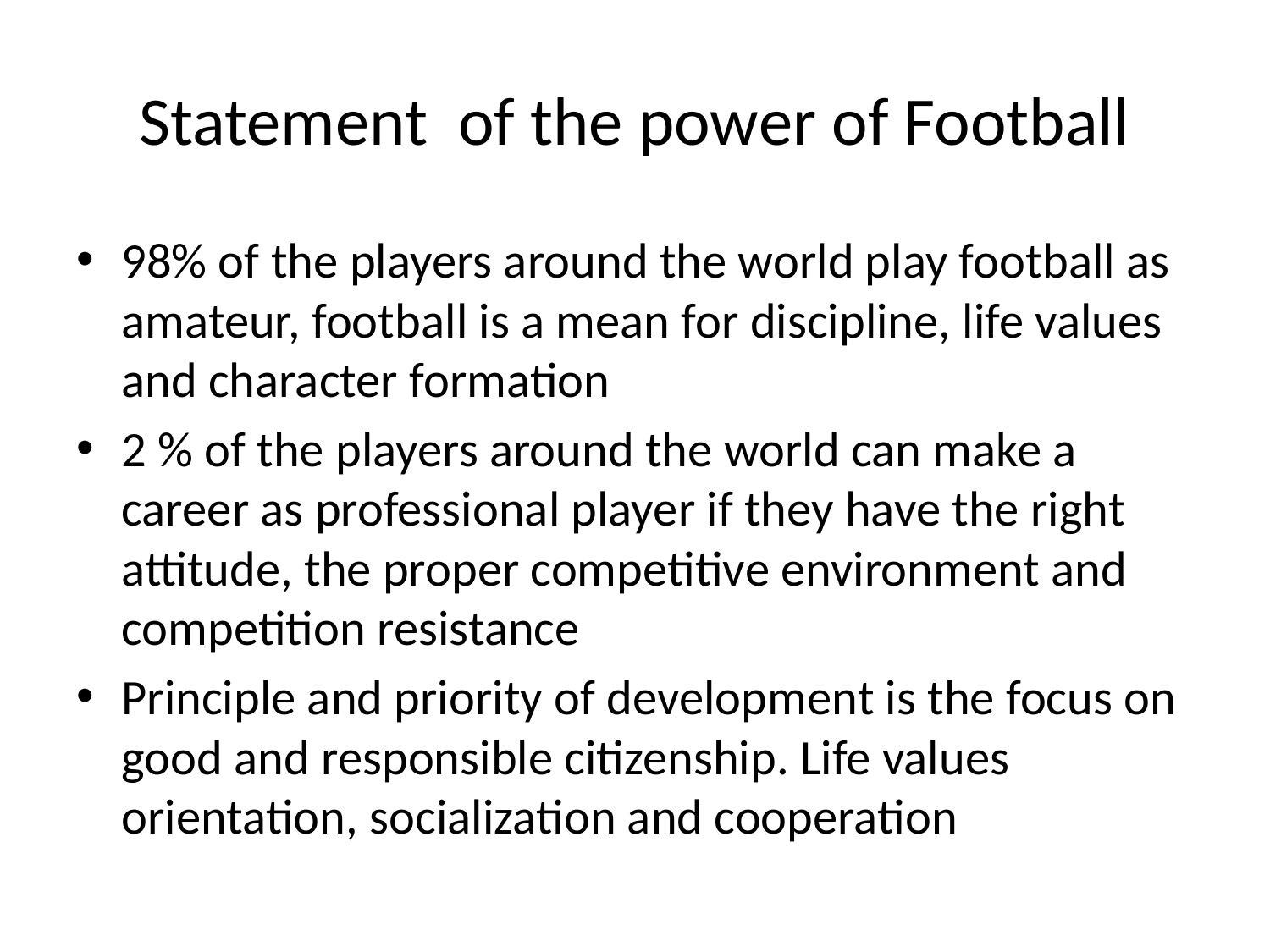

# Statement  of the power of Football
98% of the players around the world play football as amateur, football is a mean for discipline, life values and character formation
2 % of the players around the world can make a career as professional player if they have the right attitude, the proper competitive environment and competition resistance
Principle and priority of development is the focus on good and responsible citizenship. Life values orientation, socialization and cooperation